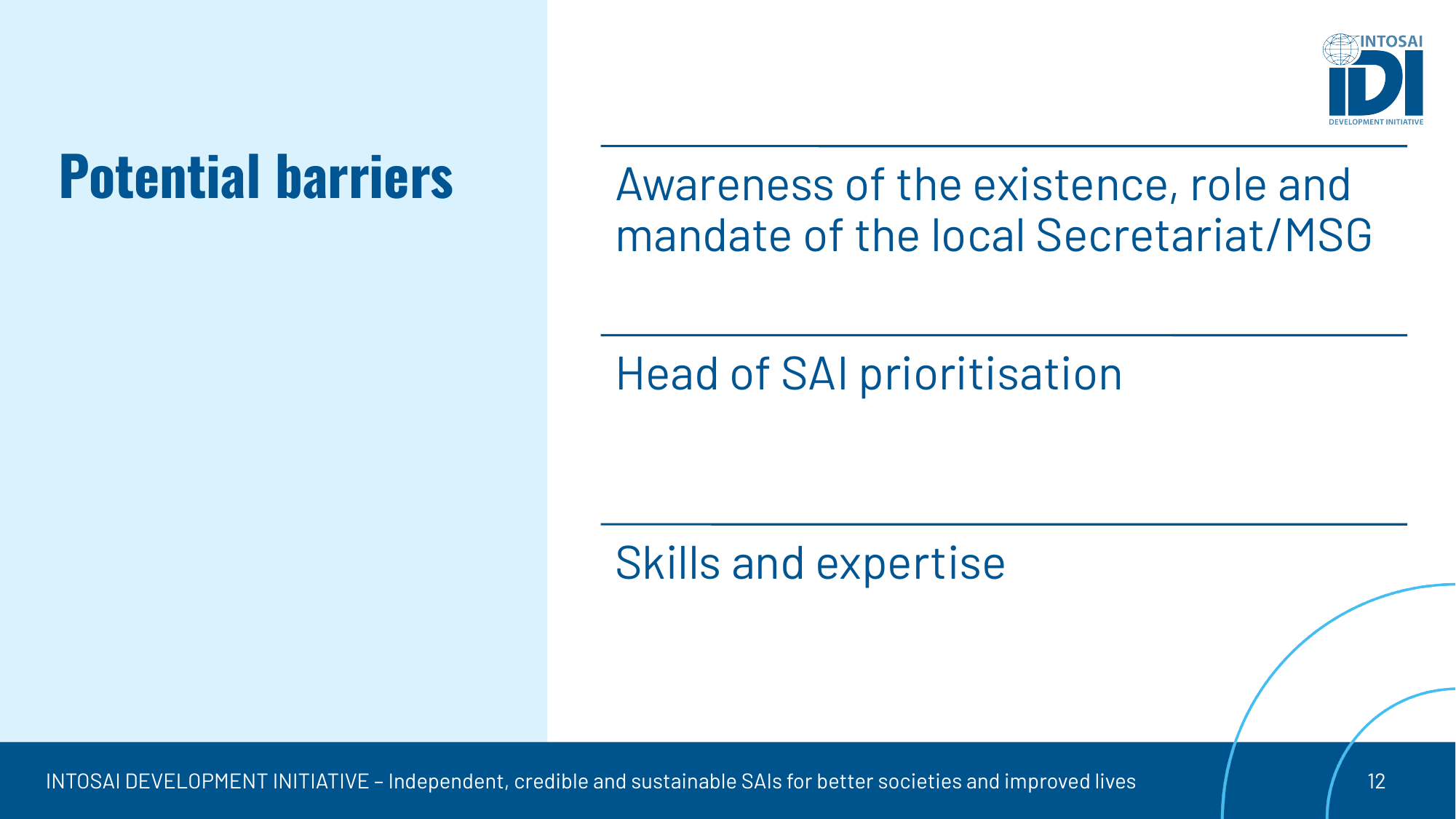

# Potential barriers
Awareness of the existence, role and mandate of the local Secretariat/MSG
Head of SAI prioritisation
Skills and expertise